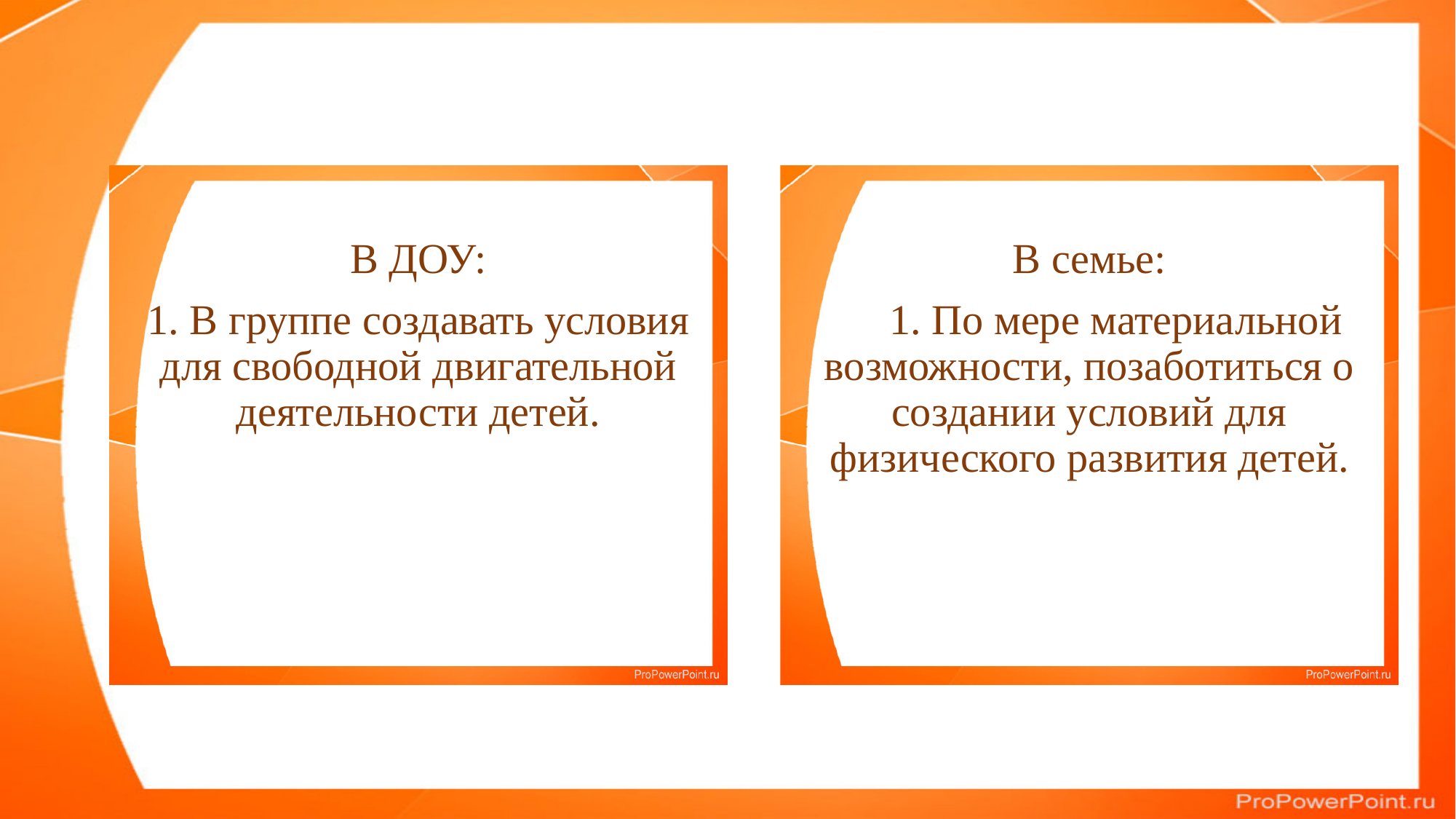

В ДОУ:
  1. В группе создавать условия   для свободной двигательной деятельности детей.

В семье:
     1. По мере материальной возможности, позаботиться о создании условий для физического развития детей.